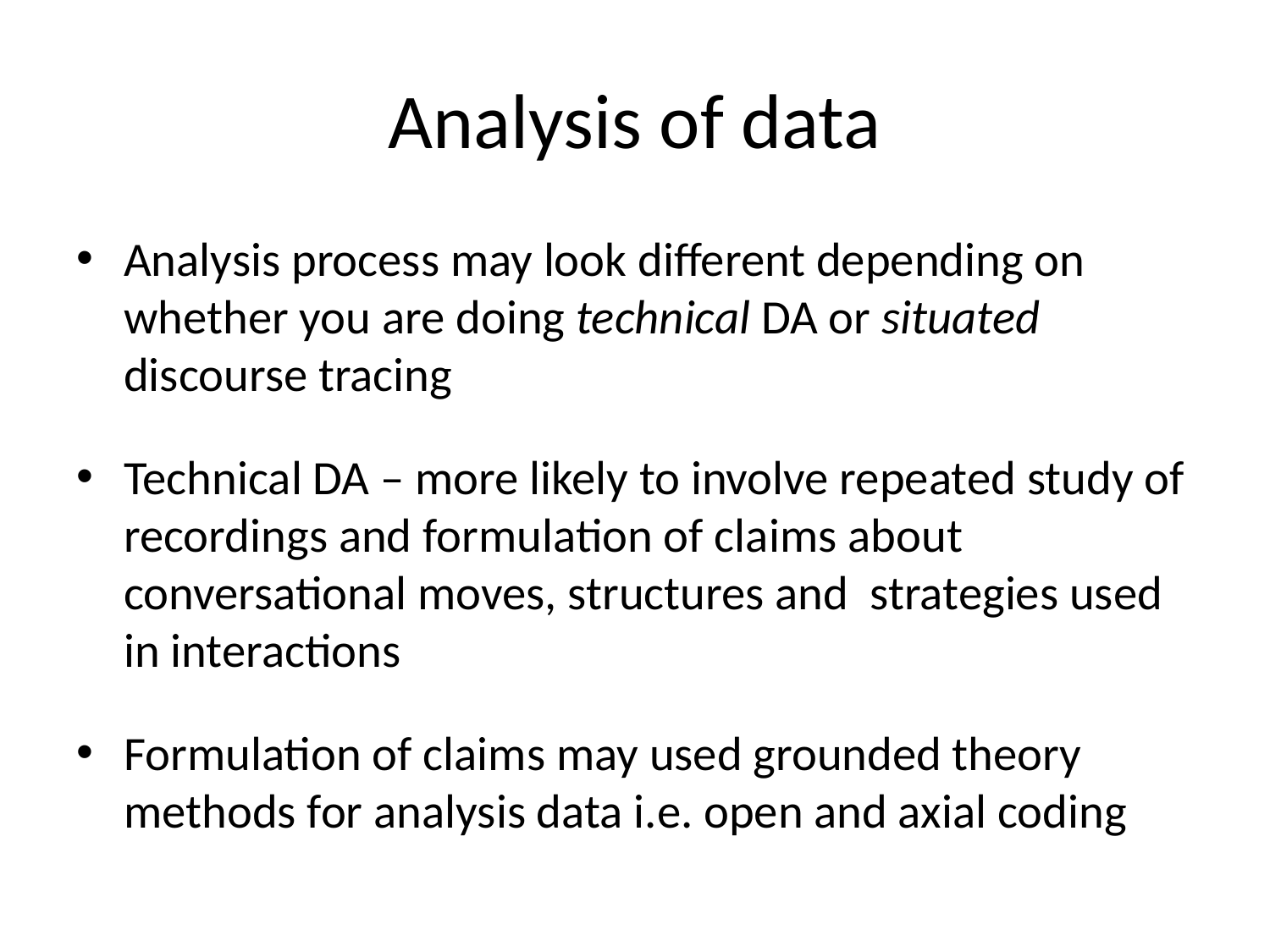

# Analysis of data
Analysis process may look different depending on whether you are doing technical DA or situated discourse tracing
Technical DA – more likely to involve repeated study of recordings and formulation of claims about conversational moves, structures and  strategies used in interactions
Formulation of claims may used grounded theory methods for analysis data i.e. open and axial coding